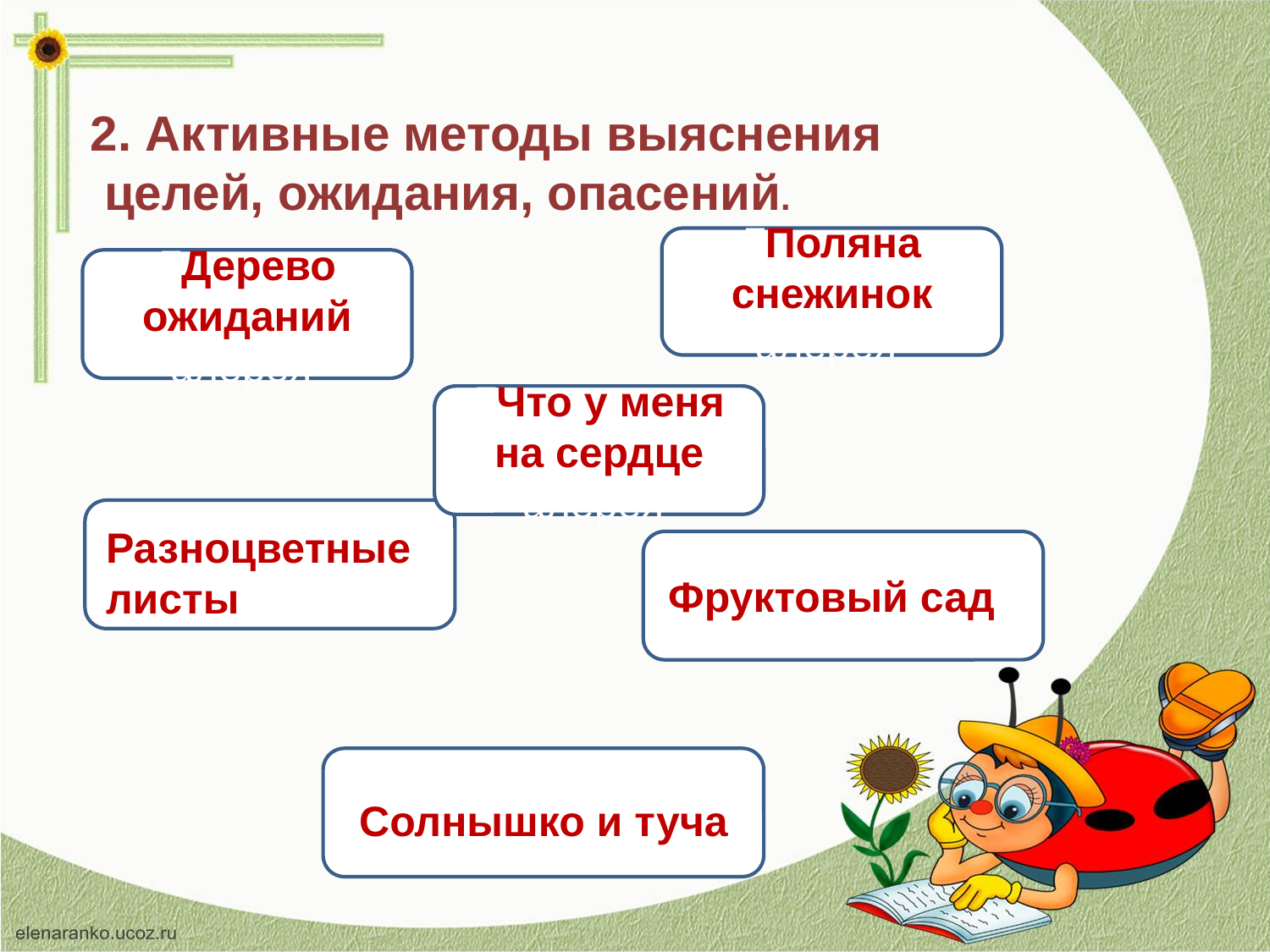

2. Активные методы выяснения
 целей, ожидания, опасений.
ГПоляна снежинок
алерея
ГДерево ожиданий
алерея
ГЧто у меня на сердце
алерея
ГППоздорова
алерея
Разноцветные листы
ГППоздорова
алерея
Фруктовый сад
ГППоздорова
алерея
Солнышко и туча